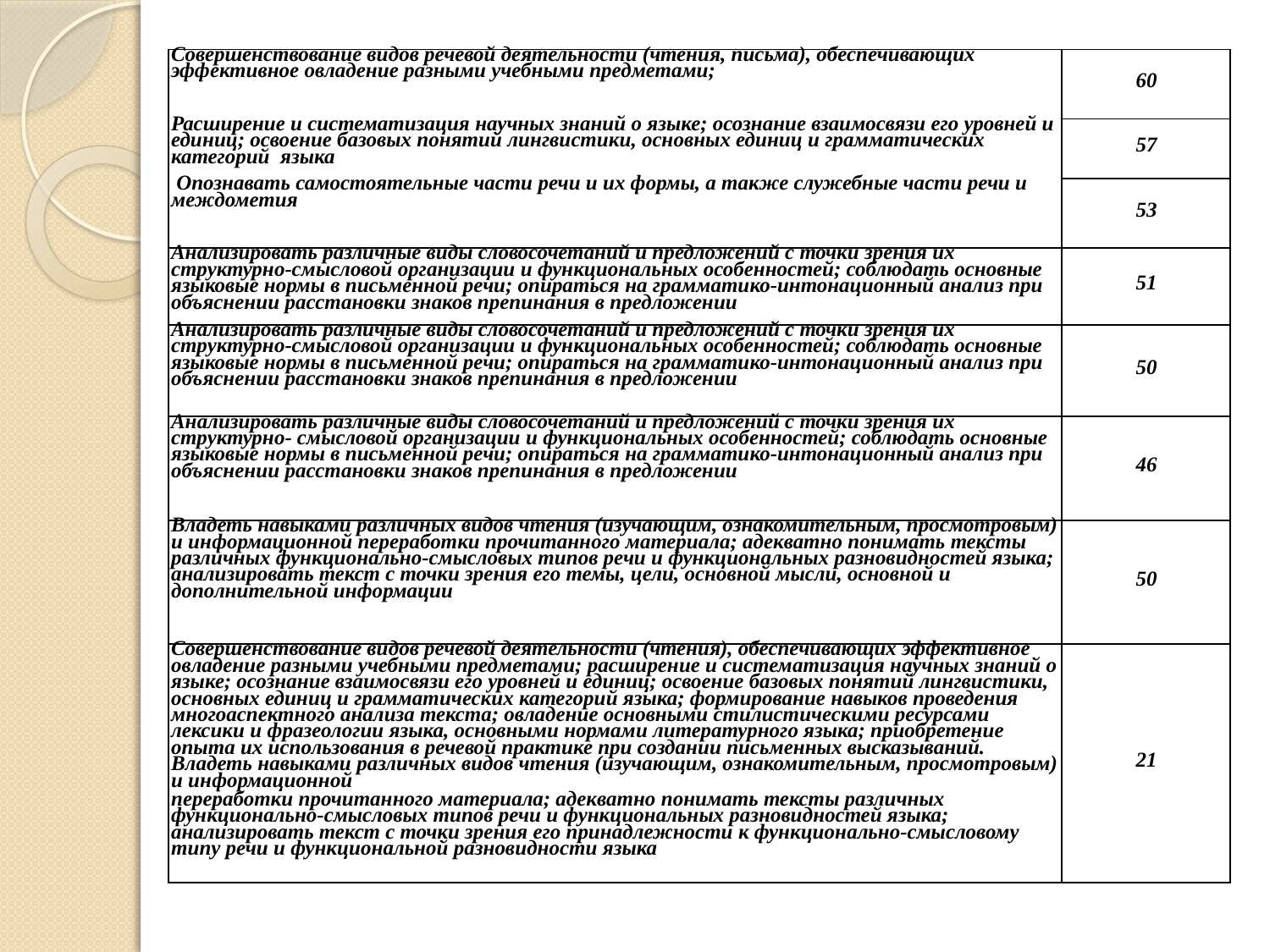

#
| Совершенствование видов речевой деятельности (чтения, письма), обеспечивающих эффективное овладение разными учебными предметами; | 60 |
| --- | --- |
| Расширение и систематизация научных знаний о языке; осознание взаимосвязи его уровней и единиц; освоение базовых понятий лингвистики, основных единиц и грамматических категорий языка | 57 |
| Опознавать самостоятельные части речи и их формы, а также служебные части речи и междометия | 53 |
| Анализировать различные виды словосочетаний и предложений с точки зрения их структурно-смысловой организации и функциональных особенностей; соблюдать основные языковые нормы в письменной речи; опираться на грамматико-интонационный анализ при объяснении расстановки знаков препинания в предложении | 51 |
| Анализировать различные виды словосочетаний и предложений с точки зрения их структурно-смысловой организации и функциональных особенностей; соблюдать основные языковые нормы в письменной речи; опираться на грамматико-интонационный анализ при объяснении расстановки знаков препинания в предложении | 50 |
| Анализировать различные виды словосочетаний и предложений с точки зрения их структурно- смысловой организации и функциональных особенностей; соблюдать основные языковые нормы в письменной речи; опираться на грамматико-интонационный анализ при объяснении расстановки знаков препинания в предложении | 46 |
| Владеть навыками различных видов чтения (изучающим, ознакомительным, просмотровым) и информационной переработки прочитанного материала; адекватно понимать тексты различных функционально-смысловых типов речи и функциональных разновидностей языка; анализировать текст с точки зрения его темы, цели, основной мысли, основной и дополнительной информации | 50 |
| Совершенствование видов речевой деятельности (чтения), обеспечивающих эффективное овладение разными учебными предметами; расширение и систематизация научных знаний о языке; осознание взаимосвязи его уровней и единиц; освоение базовых понятий лингвистики, основных единиц и грамматических категорий языка; формирование навыков проведения многоаспектного анализа текста; овладение основными стилистическими ресурсами лексики и фразеологии языка, основными нормами литературного языка; приобретение опыта их использования в речевой практике при создании письменных высказываний. Владеть навыками различных видов чтения (изучающим, ознакомительным, просмотровым) и информационной переработки прочитанного материала; адекватно понимать тексты различных функционально-смысловых типов речи и функциональных разновидностей языка; анализировать текст с точки зрения его принадлежности к функционально-смысловому типу речи и функциональной разновидности языка | 21 |